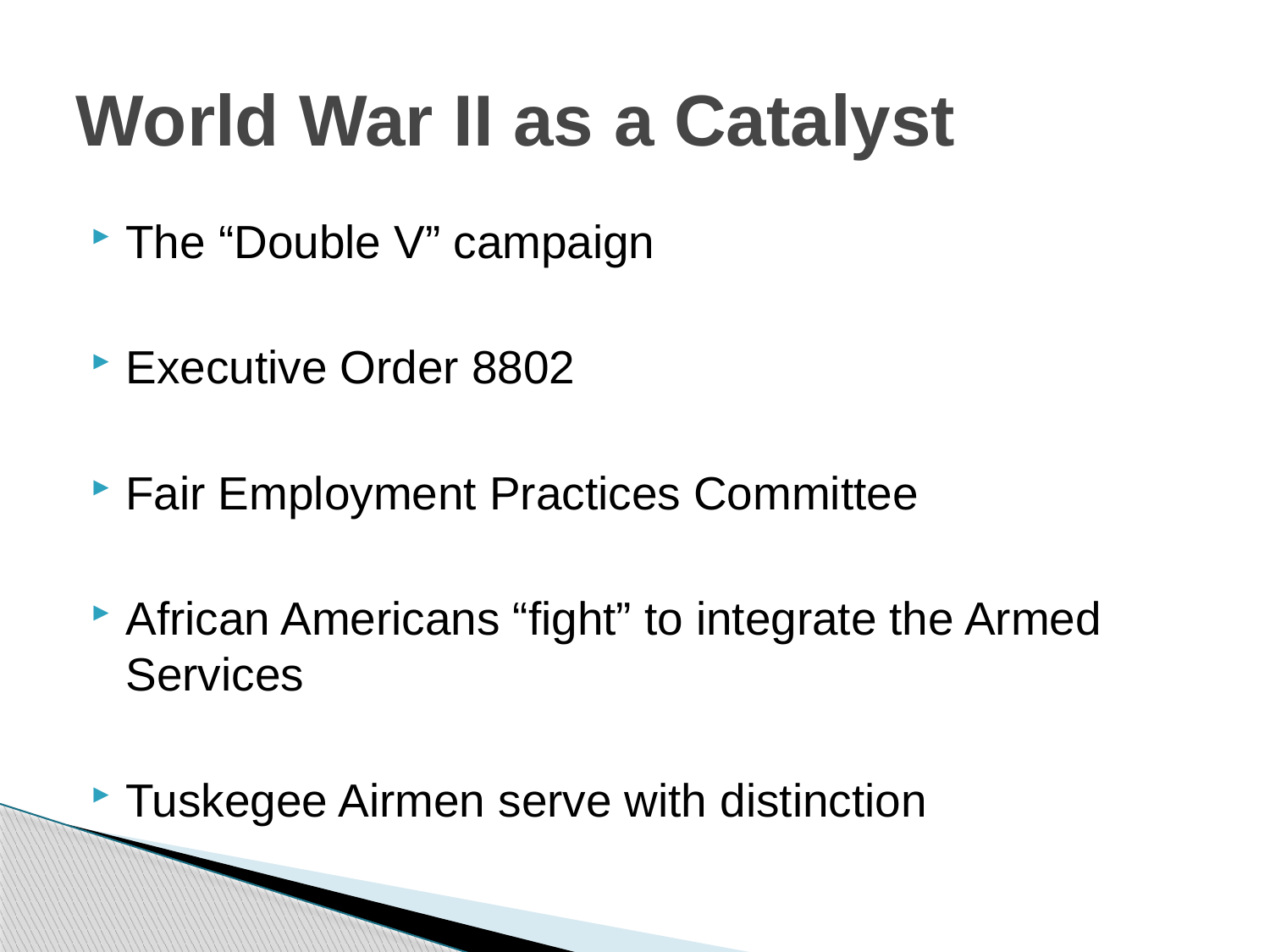

# World War II as a Catalyst
The “Double V” campaign

Executive Order 8802

Fair Employment Practices Committee

African Americans “fight” to integrate the Armed Services

Tuskegee Airmen serve with distinction